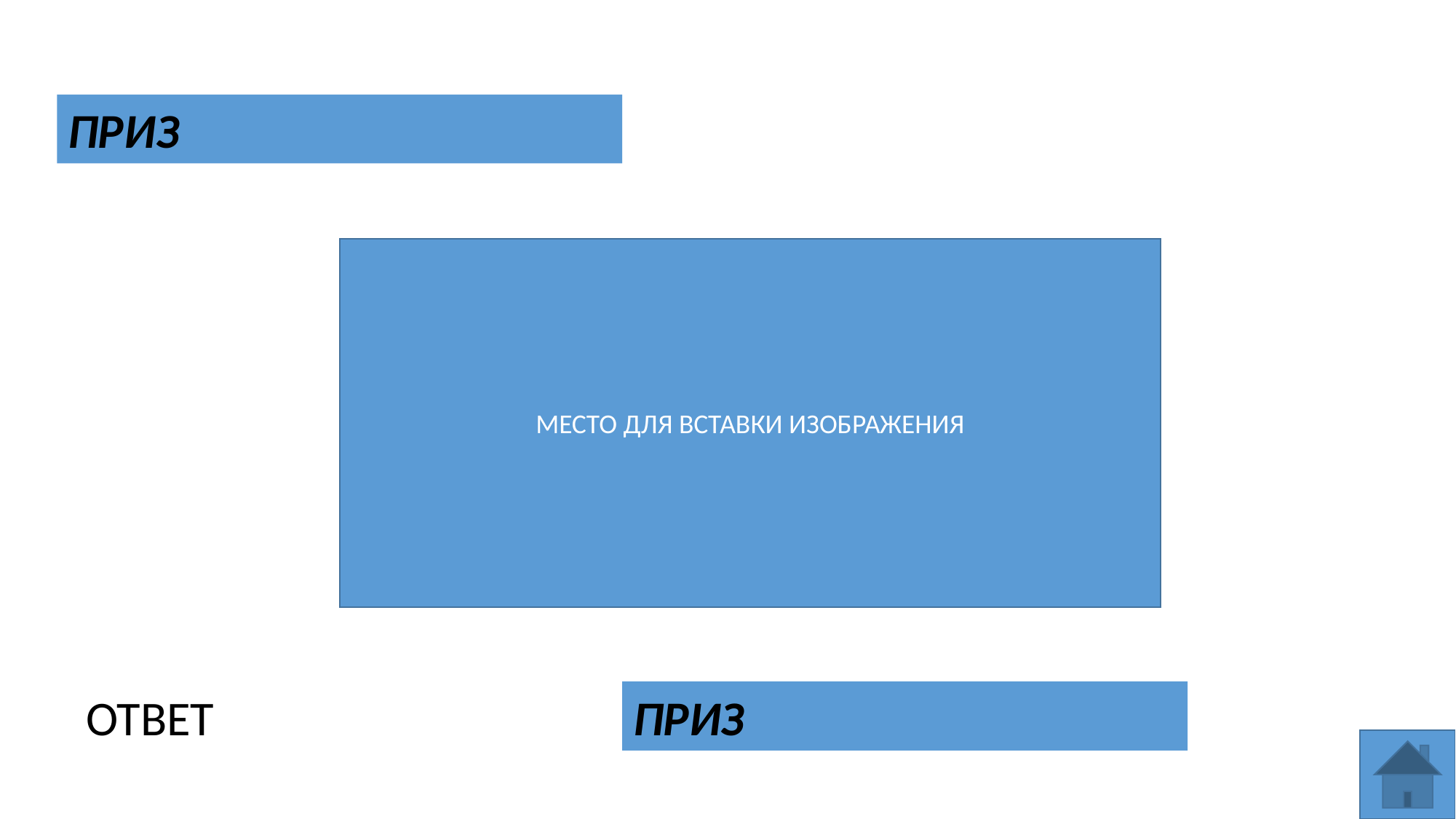

ПРИЗ
МЕСТО ДЛЯ ВСТАВКИ ИЗОБРАЖЕНИЯ
ПРИЗ
ОТВЕТ